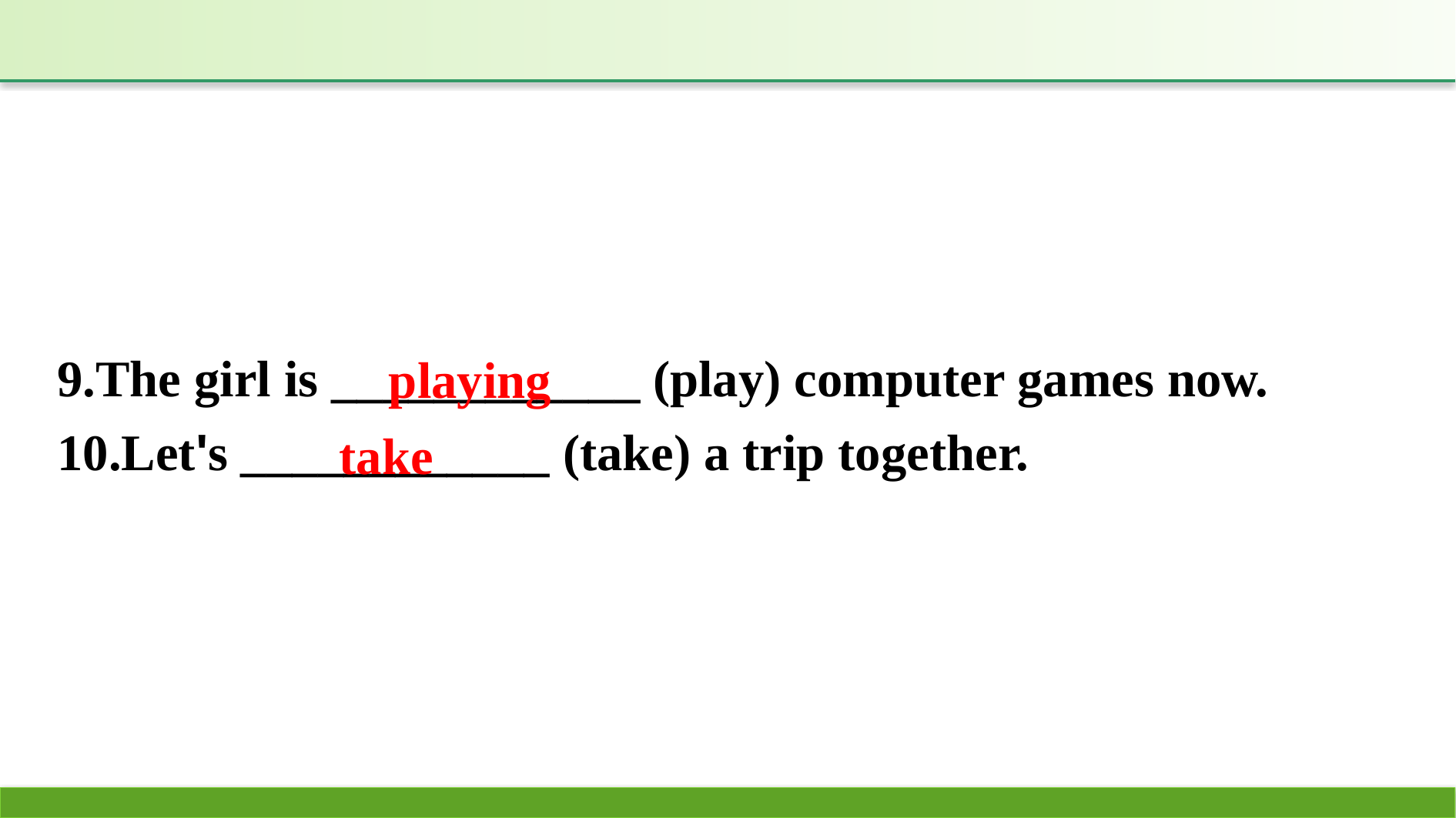

9.The girl is ____________ (play) computer games now.
10.Let's ____________ (take) a trip together.
playing
take